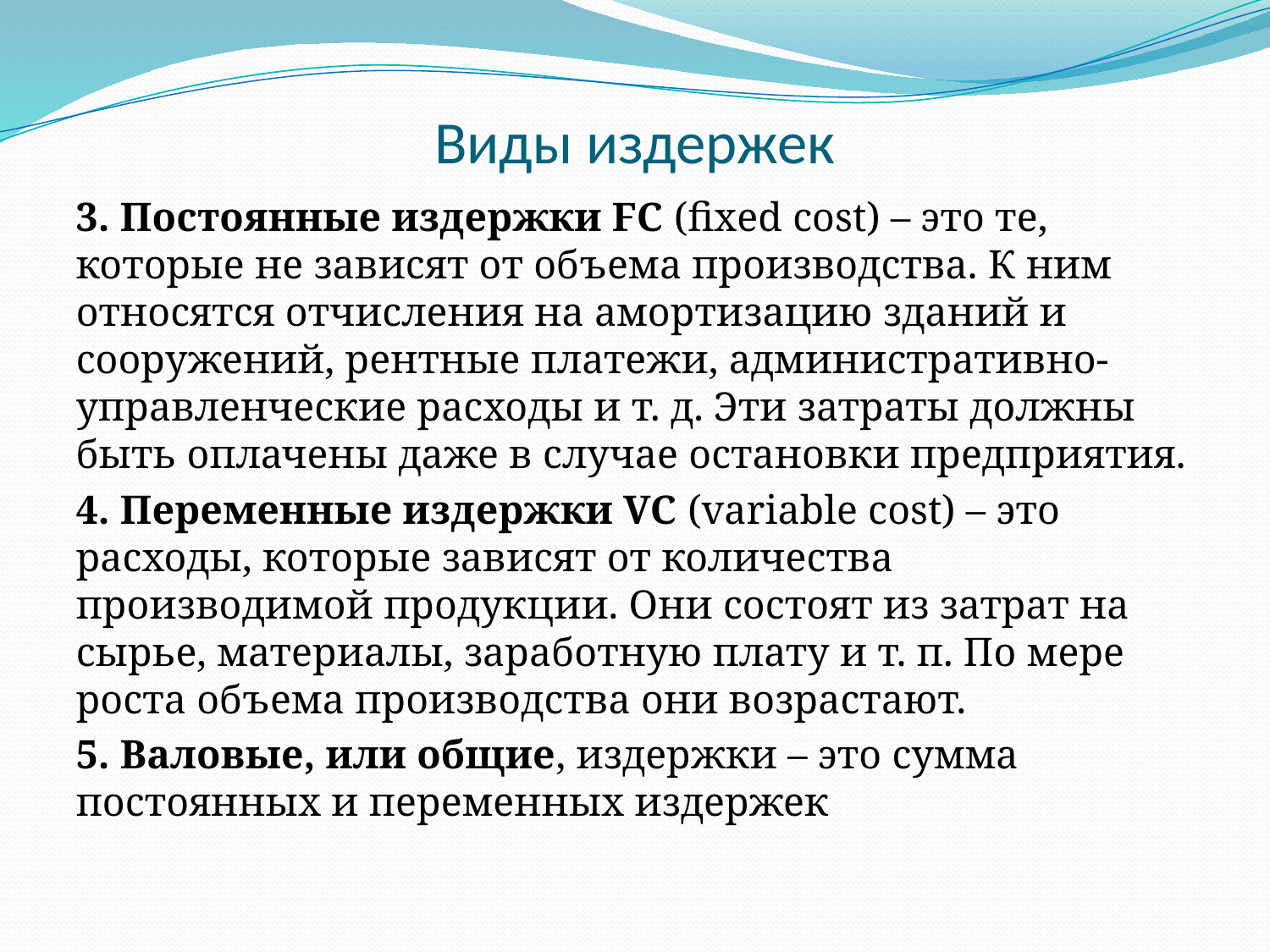

# Виды издержек
3. Постоянные издержки FC (fixed cost) – это те, которые не зависят от объема производства. К ним относятся отчисления на амортизацию зданий и сооружений, рентные платежи, административно-управленческие расходы и т. д. Эти затраты должны быть оплачены даже в случае остановки предприятия.
4. Переменные издержки VC (variable cost) – это расходы, которые зависят от количества производимой продукции. Они состоят из затрат на сырье, материалы, заработную плату и т. п. По мере роста объема производства они возрастают.
5. Валовые, или общие, издержки – это сумма постоянных и переменных издержек